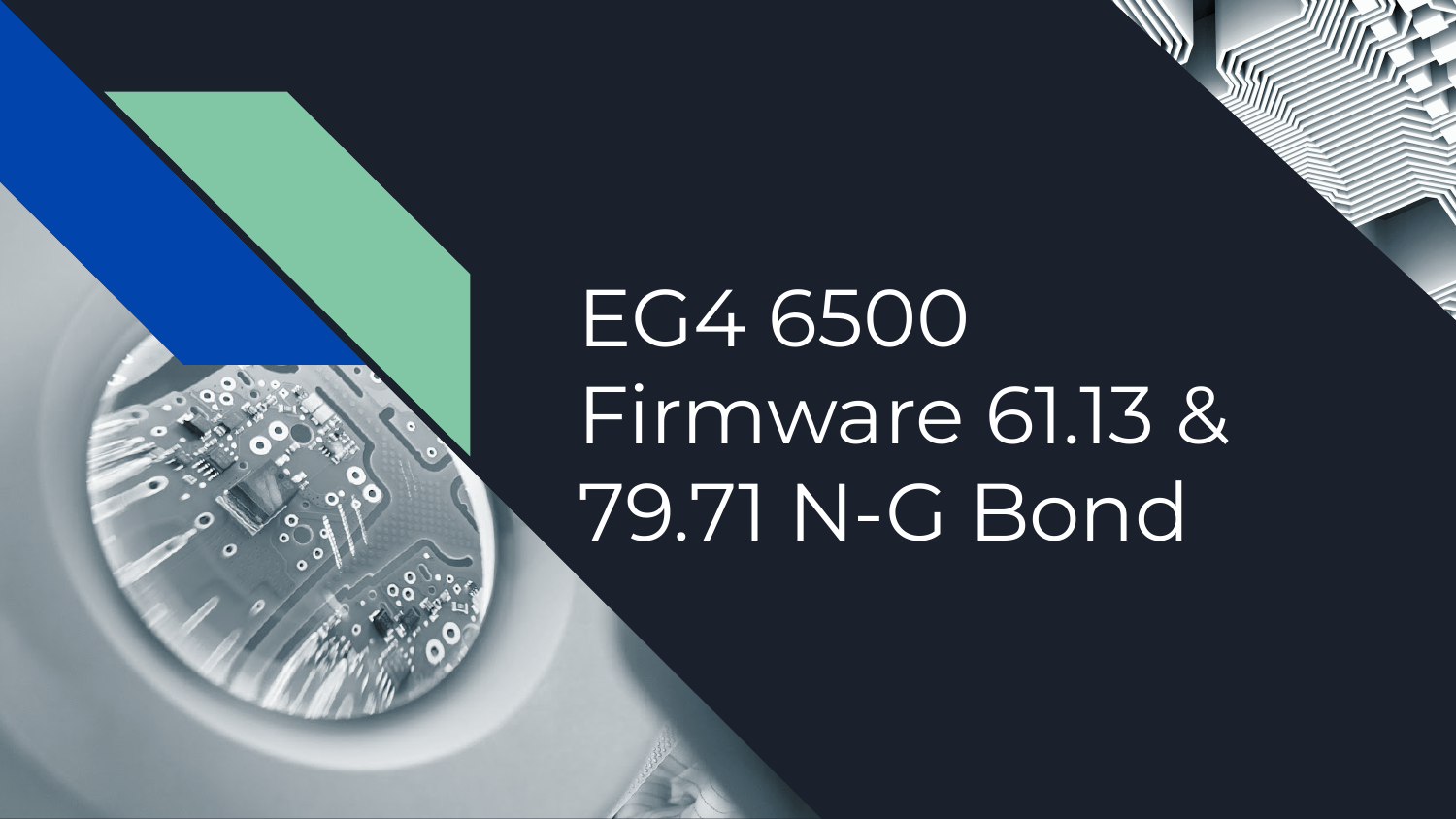

# EG4 6500
Firmware 61.13 & 79.71 N-G Bond